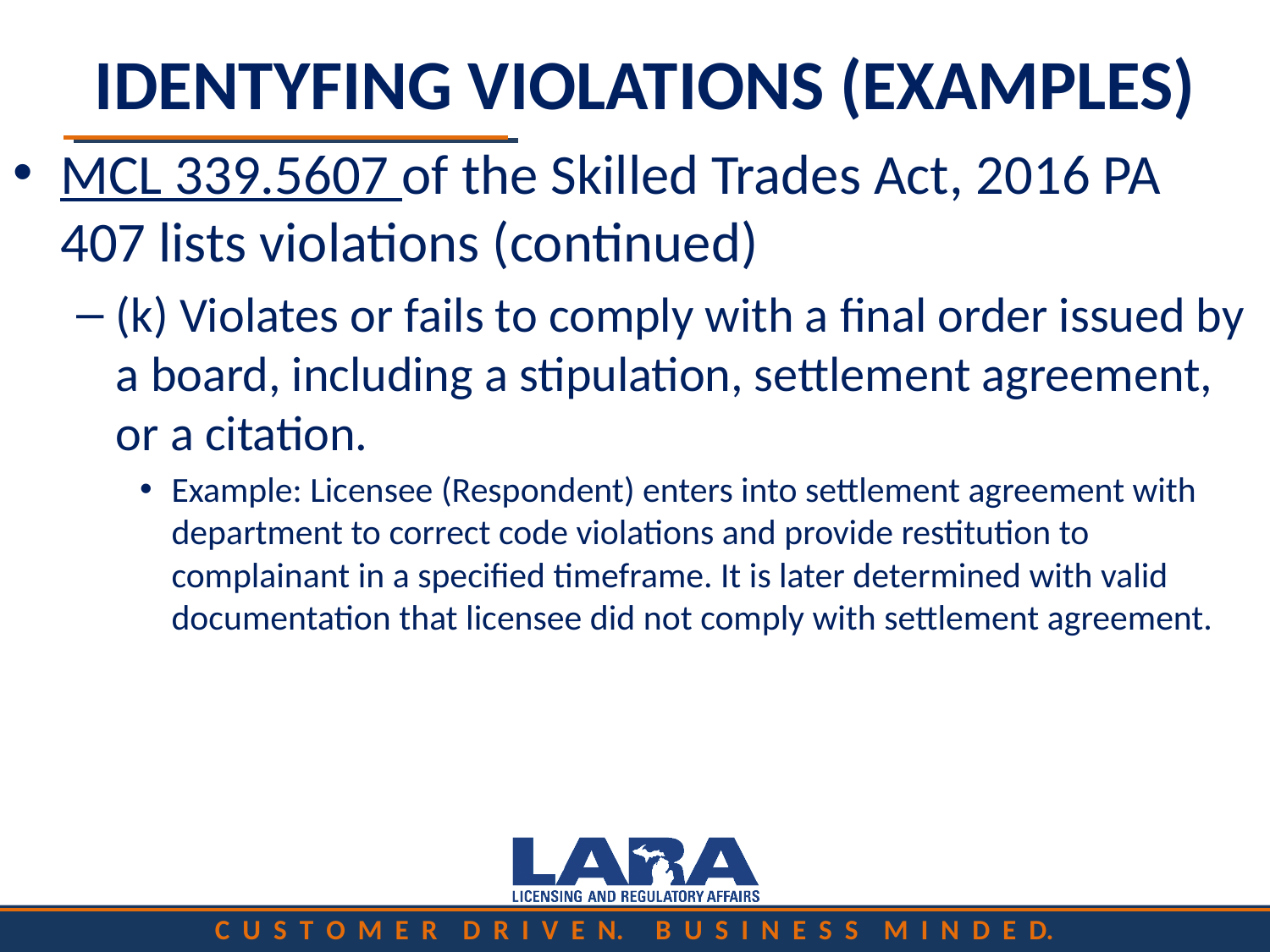

# IDENTYFING VIOLATIONS (EXAMPLES)
MCL 339.5607 of the Skilled Trades Act, 2016 PA 407 lists violations (continued)
(k) Violates or fails to comply with a final order issued by a board, including a stipulation, settlement agreement, or a citation.
Example: Licensee (Respondent) enters into settlement agreement with department to correct code violations and provide restitution to complainant in a specified timeframe. It is later determined with valid documentation that licensee did not comply with settlement agreement.